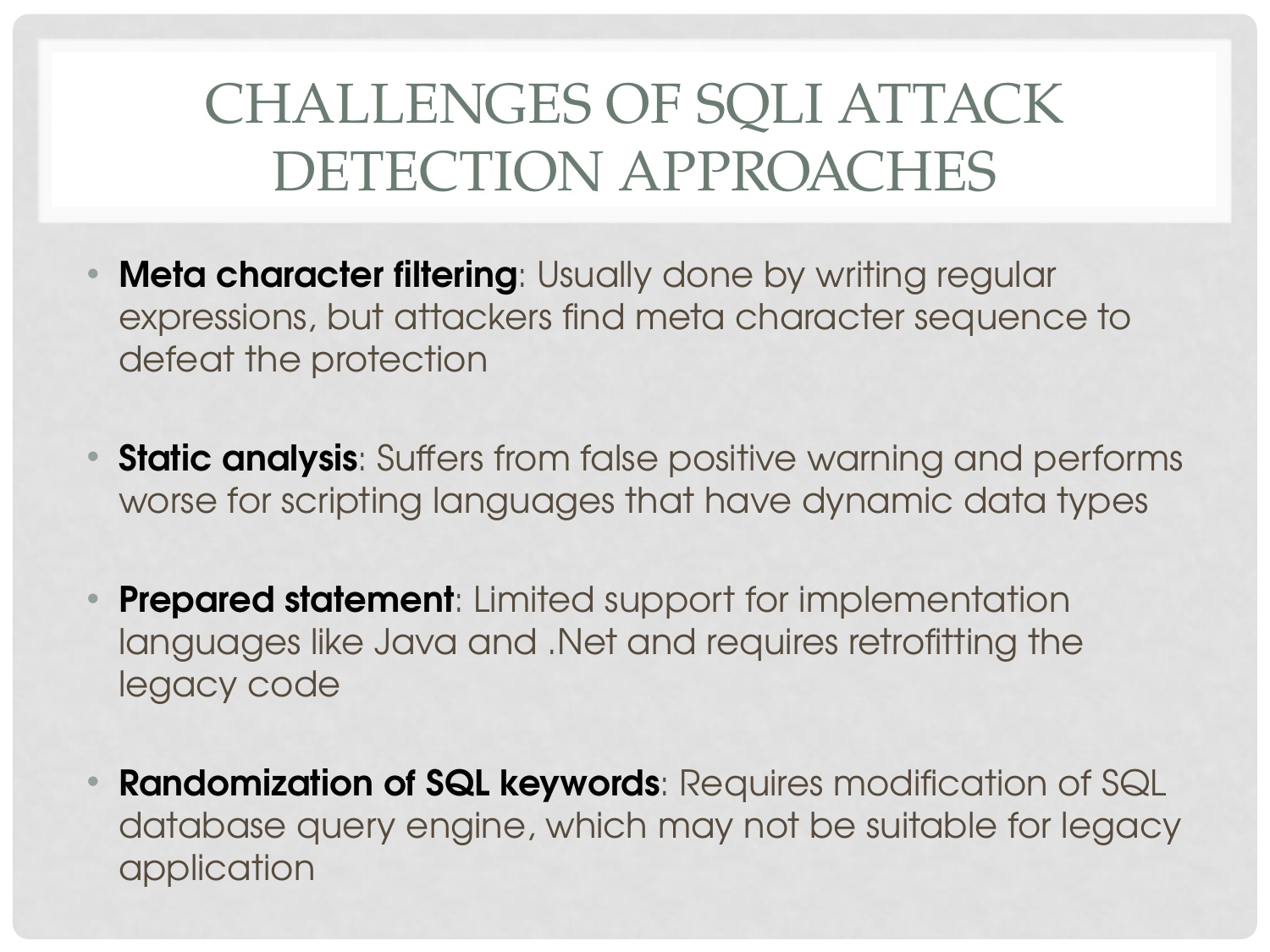

Challenges of SQLI attack detection approaches
Meta character filtering: Usually done by writing regular expressions, but attackers find meta character sequence to defeat the protection

Static analysis: Suffers from false positive warning and performs worse for scripting languages that have dynamic data types

Prepared statement: Limited support for implementation languages like Java and .Net and requires retrofitting the legacy code

Randomization of SQL keywords: Requires modification of SQL database query engine, which may not be suitable for legacy application